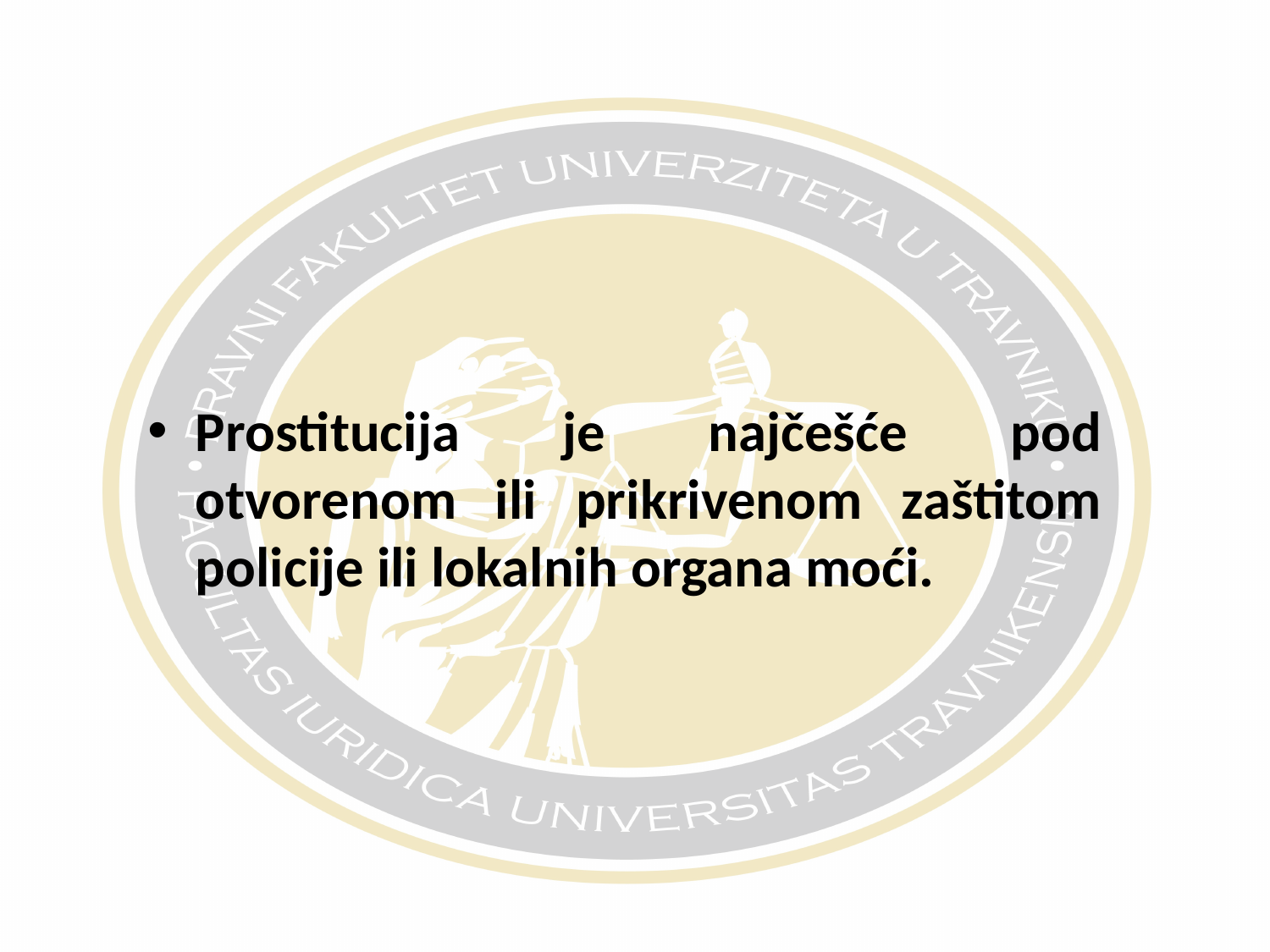

#
Prostitucija je najčešće pod otvorenom ili prikrivenom zaštitom policije ili lokalnih organa moći.